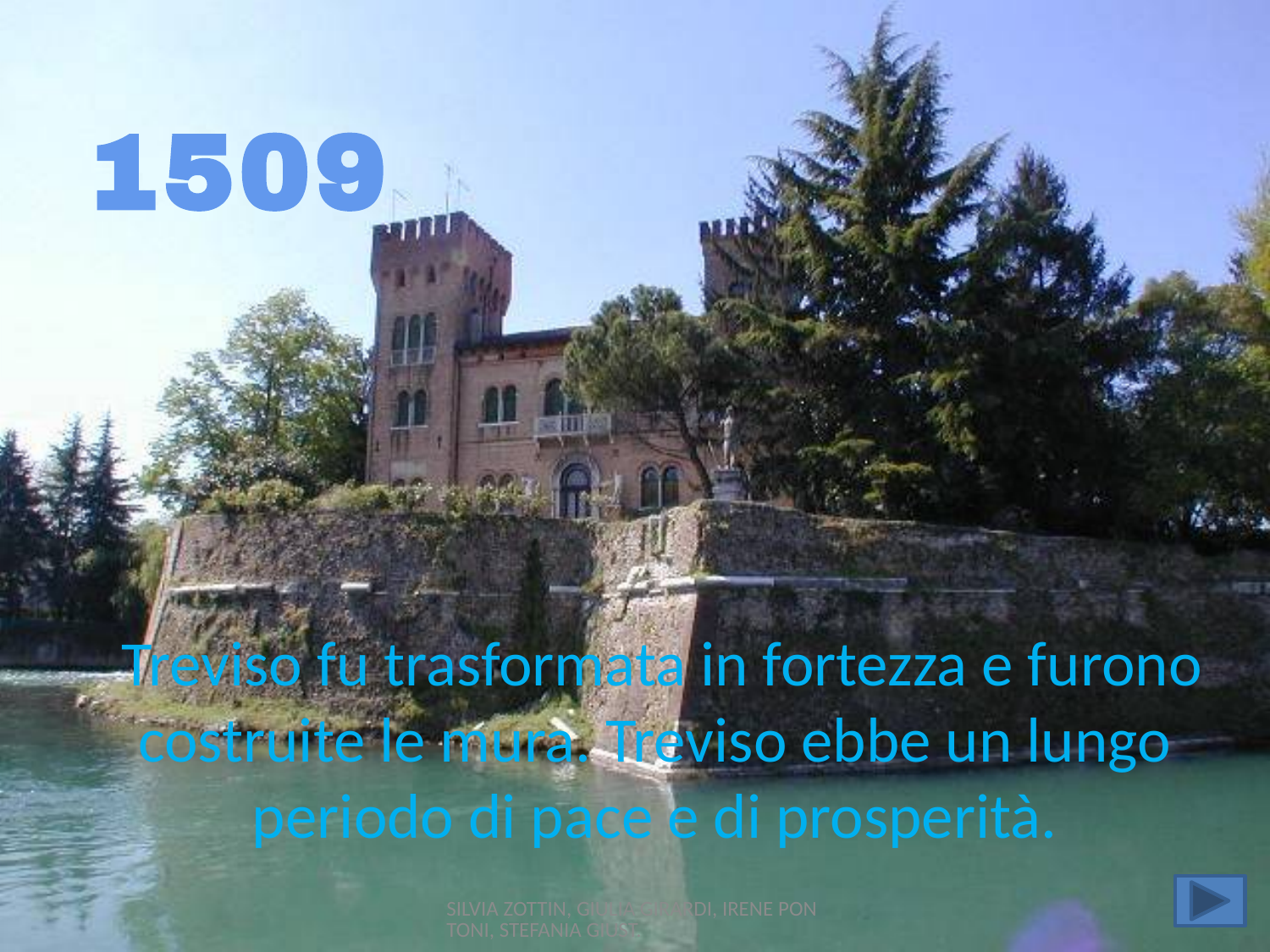

1509
 Treviso fu trasformata in fortezza e furono costruite le mura. Treviso ebbe un lungo periodo di pace e di prosperità.

SILVIA ZOTTIN, GIULIA GIRARDI, IRENE PONTONI, STEFANIA GIUST.